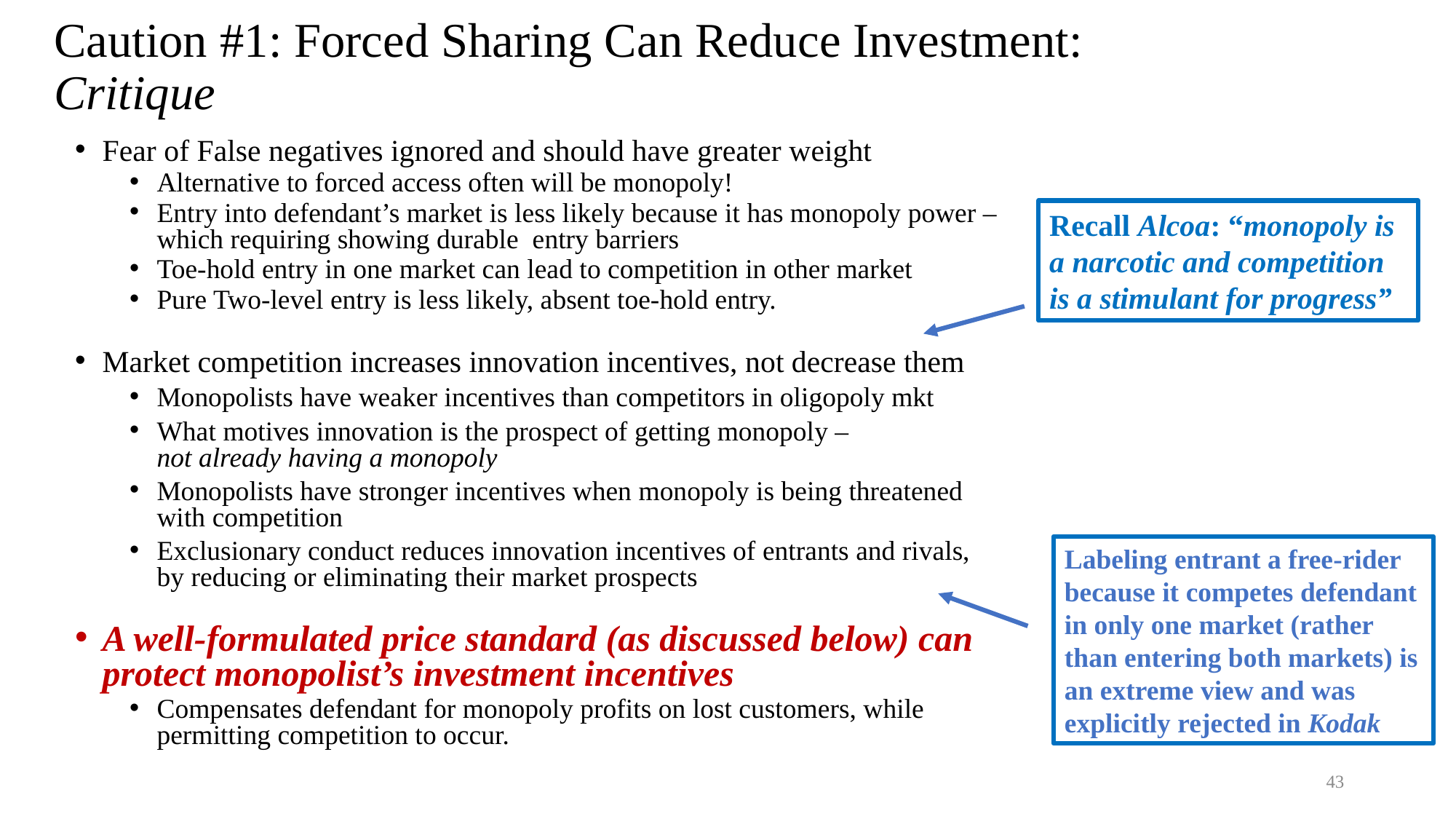

Caution #1: Forced Sharing Can Reduce Investment: Critique
Fear of False negatives ignored and should have greater weight
Alternative to forced access often will be monopoly!
Entry into defendant’s market is less likely because it has monopoly power – which requiring showing durable  entry barriers
Toe-hold entry in one market can lead to competition in other market
Pure Two-level entry is less likely, absent toe-hold entry.

Market competition increases innovation incentives, not decrease them
Monopolists have weaker incentives than competitors in oligopoly mkt
What motives innovation is the prospect of getting monopoly –
not already having a monopoly
Monopolists have stronger incentives when monopoly is being threatened with competition
Exclusionary conduct reduces innovation incentives of entrants and rivals, by reducing or eliminating their market prospects
A well-formulated price standard (as discussed below) can protect monopolist’s investment incentives
Compensates defendant for monopoly profits on lost customers, while permitting competition to occur.

Recall Alcoa: “monopoly is a narcotic and competition is a stimulant for progress”
Labeling entrant a free-rider because it competes defendant in only one market (rather than entering both markets) is an extreme view and was explicitly rejected in Kodak
43